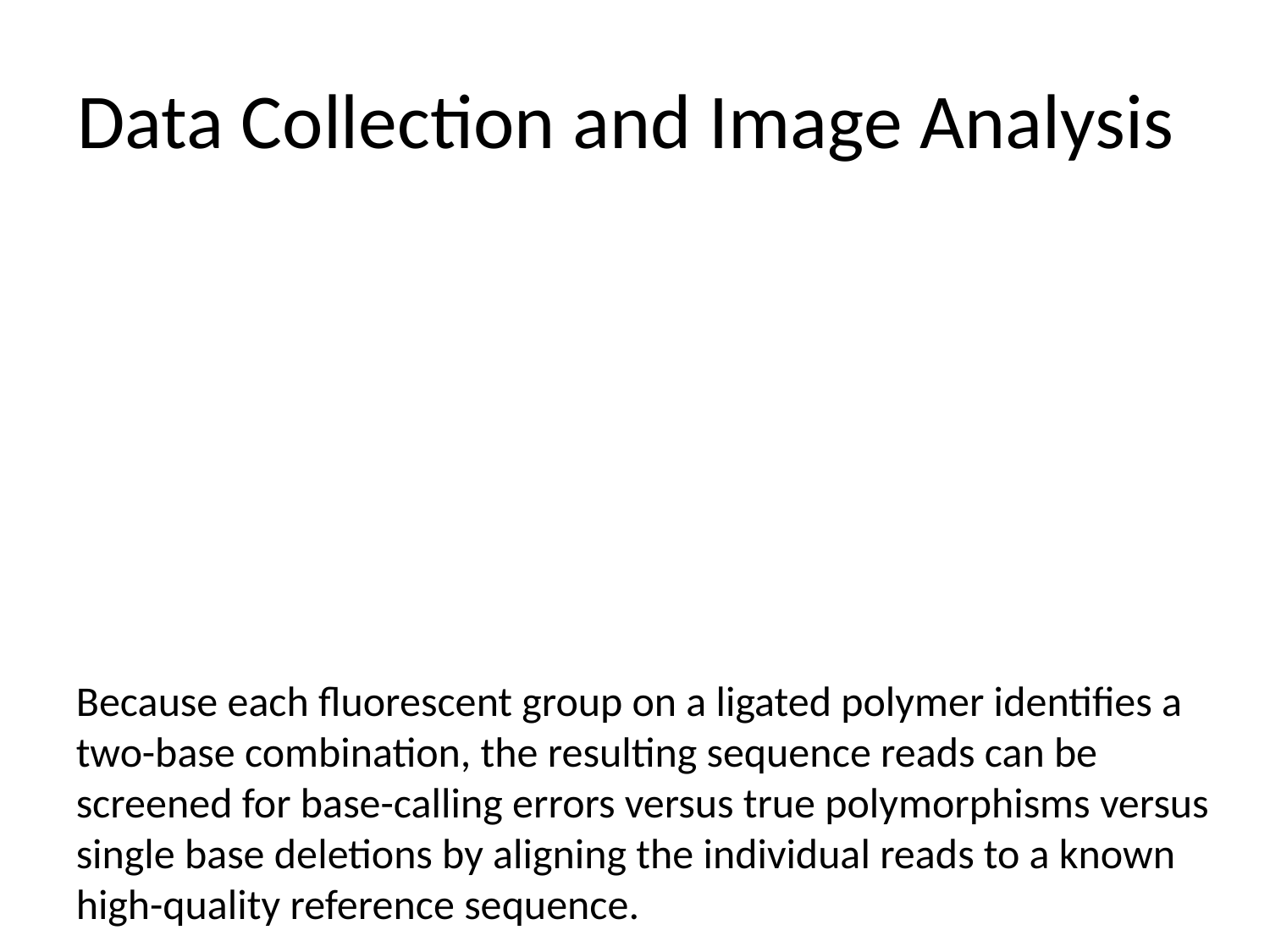

# Data Collection and Image Analysis

Because each fluorescent group on a ligated polymer identifies a two-base combination, the resulting sequence reads can be screened for base-calling errors versus true polymorphisms versus single base deletions by aligning the individual reads to a known high-quality reference sequence.